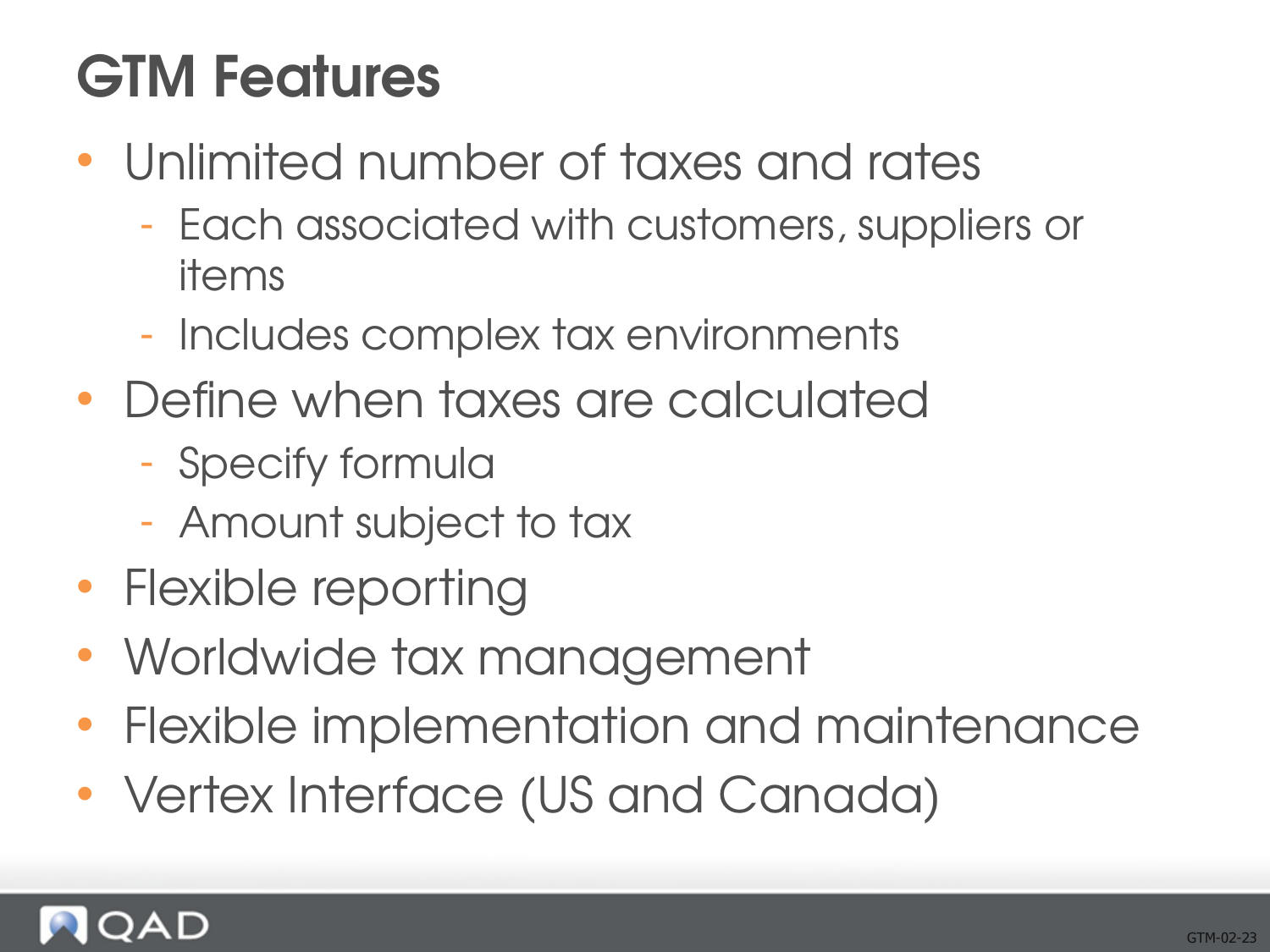

# GTM Features
Unlimited number of taxes and rates
Each associated with customers, suppliers or items
Includes complex tax environments
Define when taxes are calculated
Specify formula
Amount subject to tax
Flexible reporting
Worldwide tax management
Flexible implementation and maintenance
Vertex Interface (US and Canada)
GTM-02-23